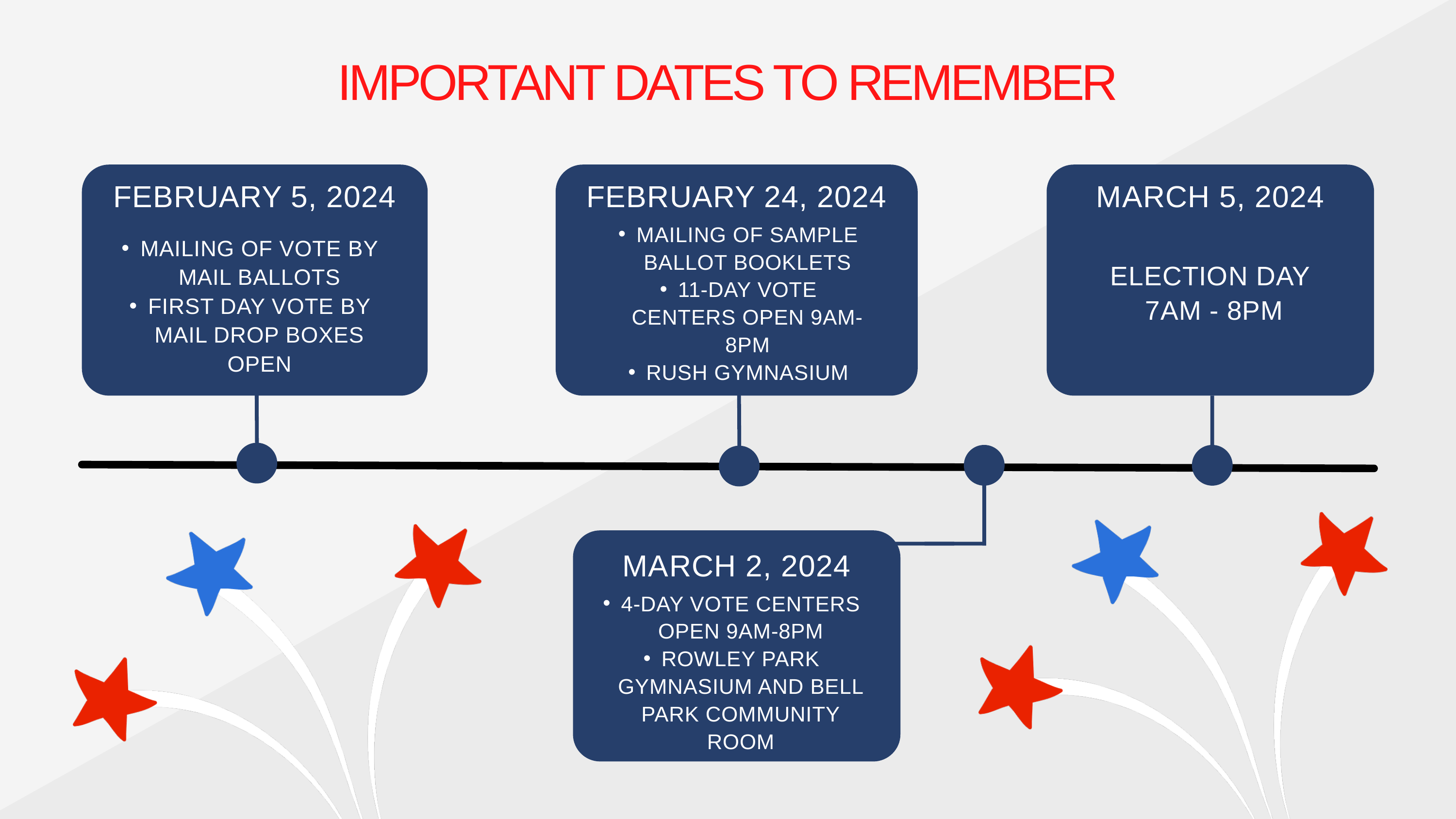

IMPORTANT DATES TO REMEMBER

FEBRUARY 5, 2024
FEBRUARY 24, 2024
MARCH 5, 2024
MAILING OF SAMPLE BALLOT BOOKLETS
11-DAY VOTE CENTERS OPEN 9AM-8PM
RUSH GYMNASIUM
MAILING OF VOTE BY MAIL BALLOTS
FIRST DAY VOTE BY MAIL DROP BOXES OPEN
ELECTION DAY
7AM - 8PM

MARCH 2, 2024

4-DAY VOTE CENTERS OPEN 9AM-8PM
ROWLEY PARK GYMNASIUM AND BELL PARK COMMUNITY ROOM